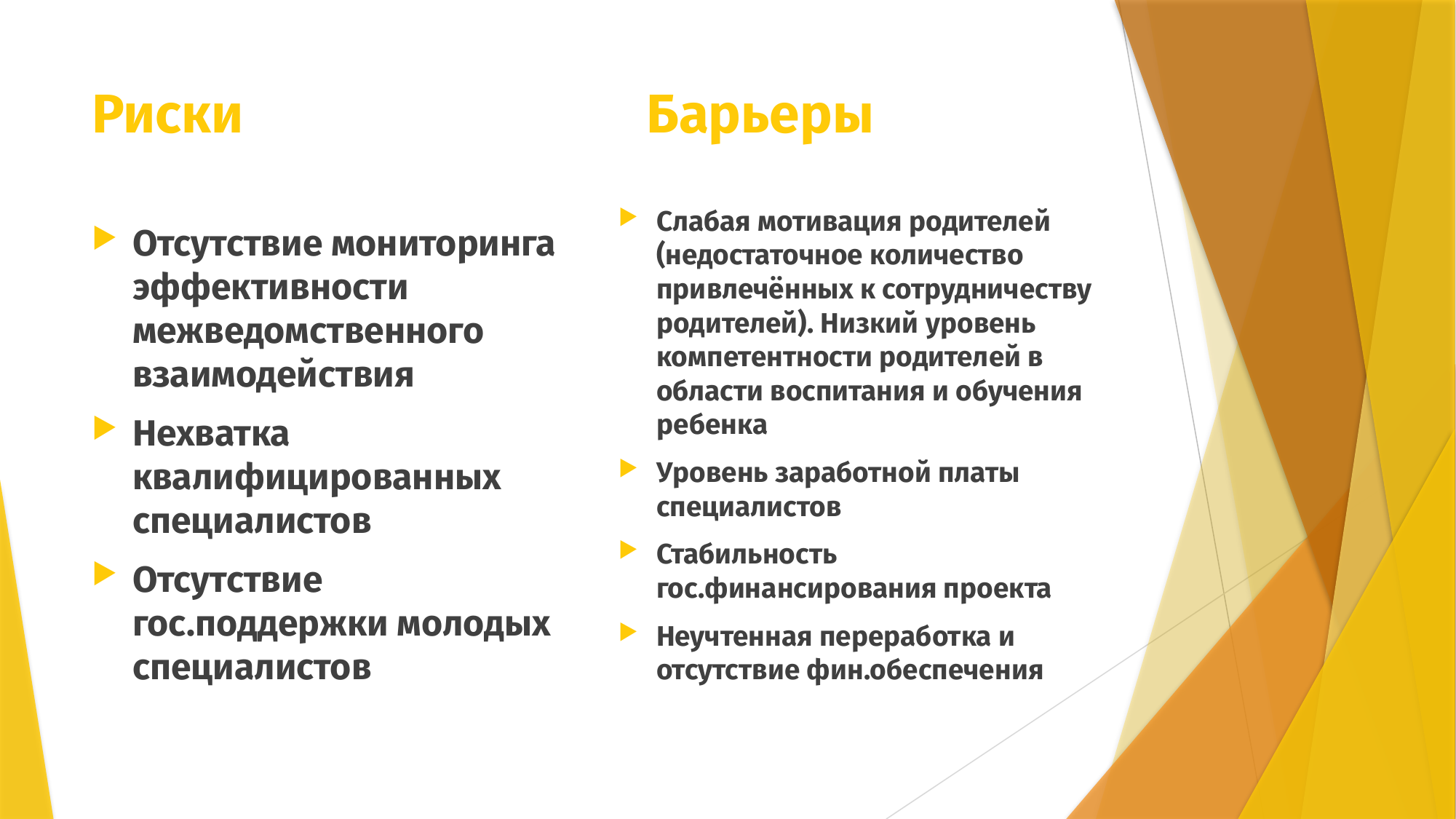

# Риски                            Барьеры
Слабая мотивация родителей (недостаточное количество привлечённых к сотрудничеству родителей). Низкий уровень компетентности родителей в области воспитания и обучения ребенка
Уровень заработной платы специалистов
Стабильность гос.финансирования проекта
Неучтенная переработка и отсутствие фин.обеспечения

Отсутствие мониторинга эффективности межведомственного взаимодействия
Нехватка квалифицированных специалистов
Отсутствие гос.поддержки молодых специалистов